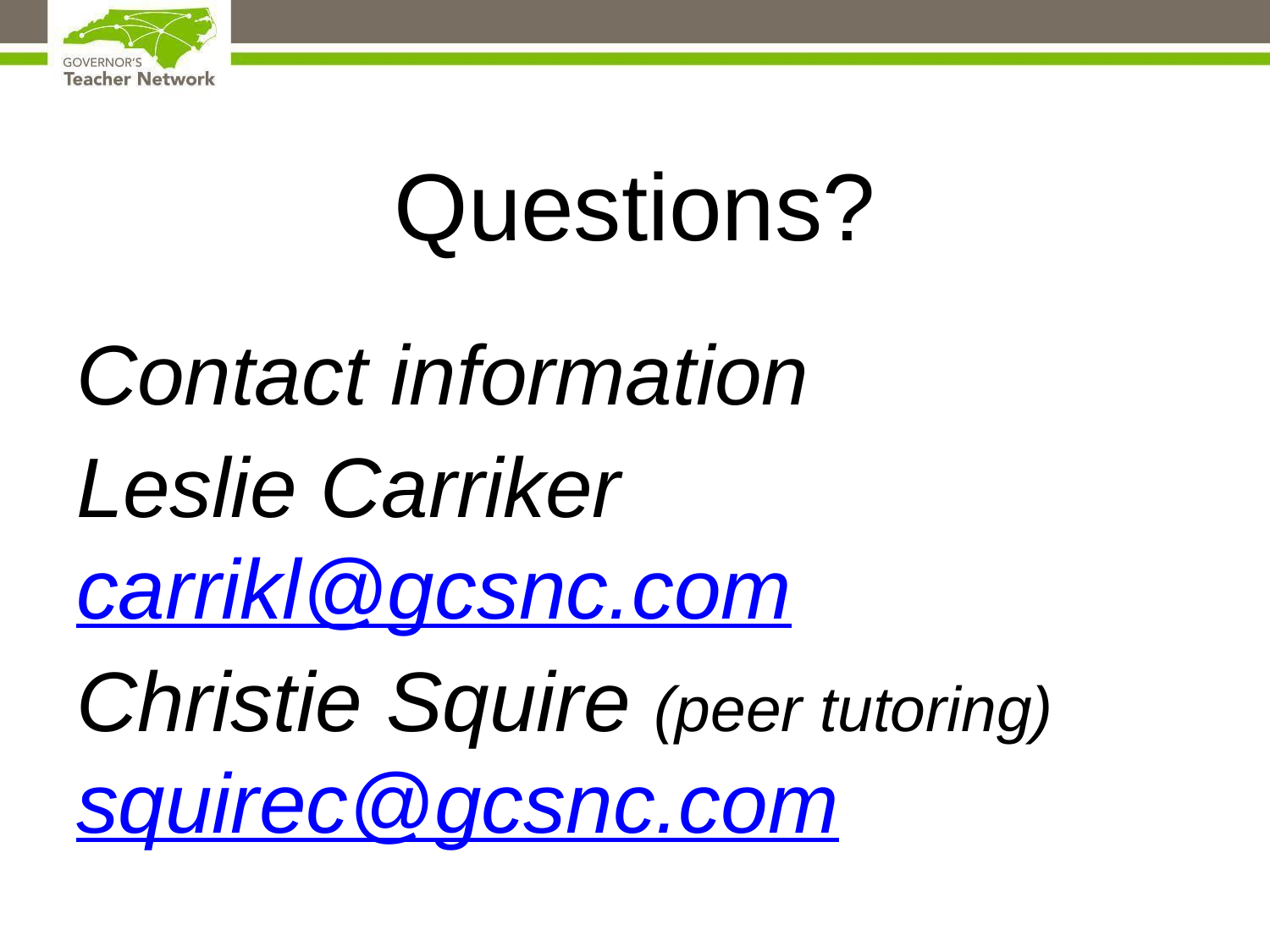

# Questions?
Contact information
Leslie Carriker carrikl@gcsnc.com
Christie Squire (peer tutoring) squirec@gcsnc.com